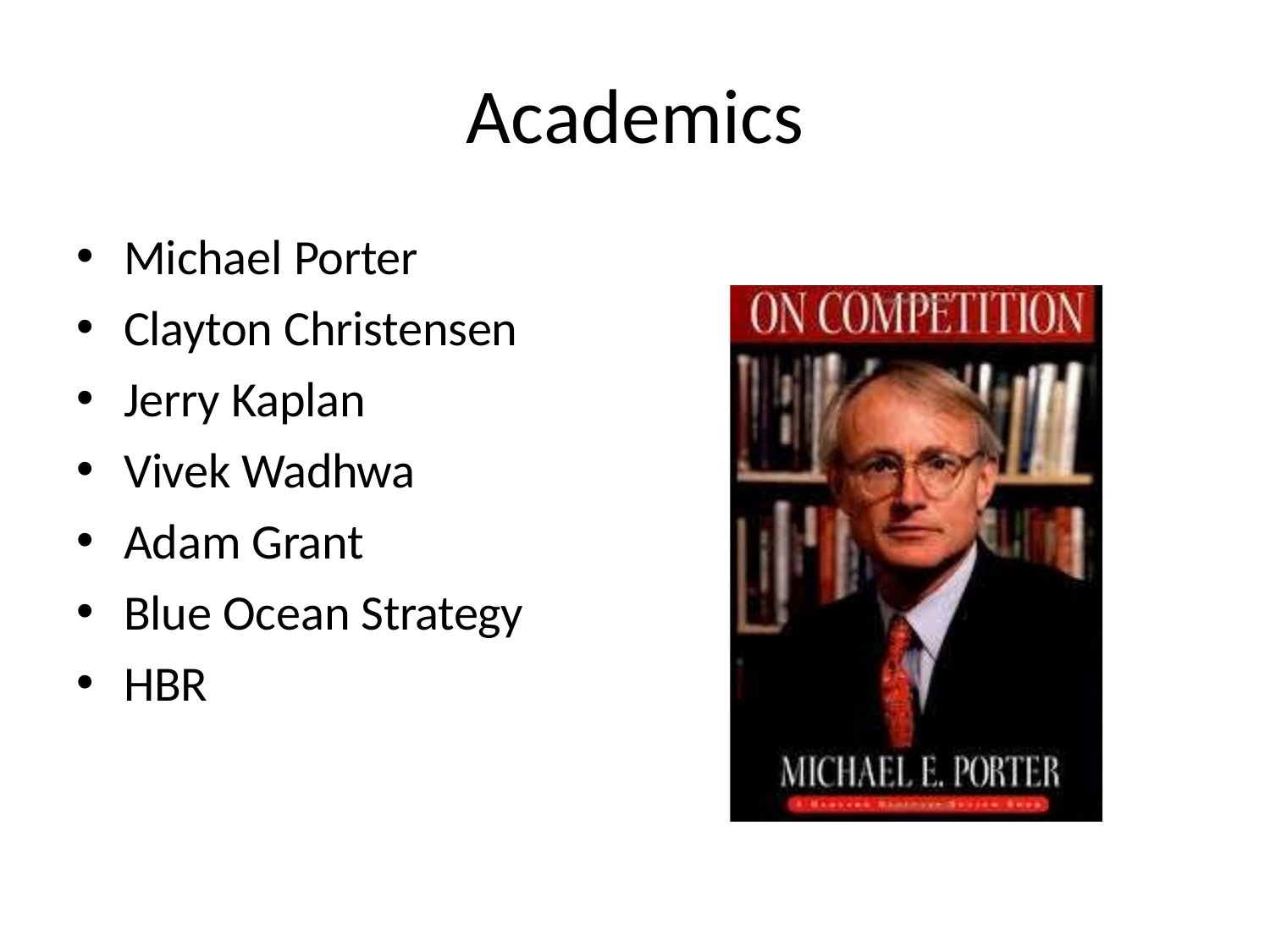

# Academics
Michael Porter
Clayton Christensen
Jerry Kaplan
Vivek Wadhwa
Adam Grant
Blue Ocean Strategy
HBR